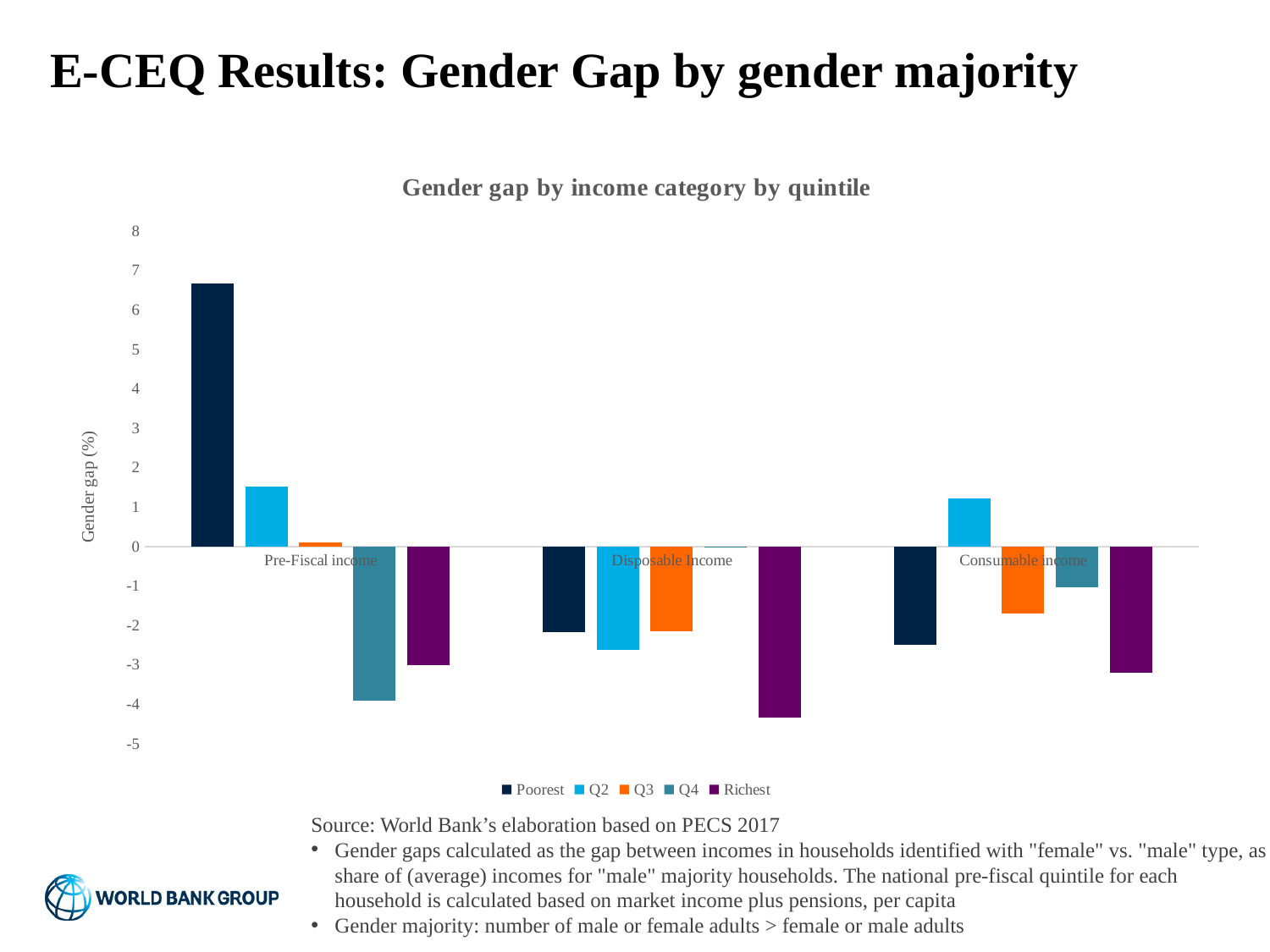

# E-CEQ Results: Gender Gap by gender majority

### Chart: Gender gap by income category by quintile

| Category | Poorest | Q2 | Q3 | Q4 | Richest |
|---|---|---|---|---|---|
| Pre-Fiscal income | 6.6747499 | 1.5252766 | 0.11126835 | -3.9081967 | -3.0172135 |
| Disposable Income | -2.1779672 | -2.6321266 | -2.1569242 | -0.00169355 | -4.3361239 |
| Consumable income | -2.4842554 | 1.2096103 | -1.70003 | -1.0253585 | -3.1940273 |
Source: World Bank’s elaboration based on PECS 2017
Gender gaps calculated as the gap between incomes in households identified with "female" vs. "male" type, as share of (average) incomes for "male" majority households. The national pre-fiscal quintile for each household is calculated based on market income plus pensions, per capita
Gender majority: number of male or female adults > female or male adults